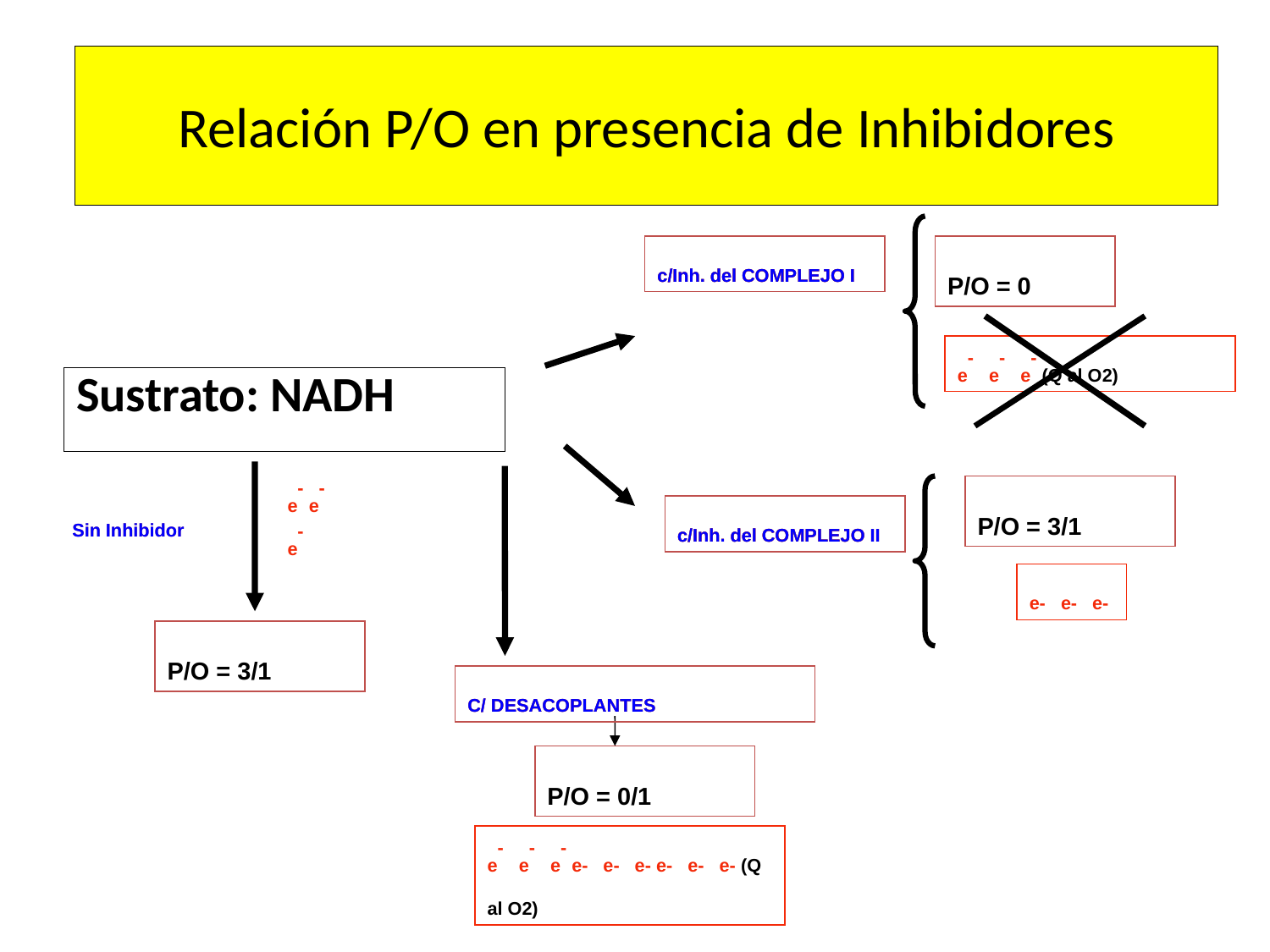

# Relación P/O en presencia de Inhibidores

c/Inh. del COMPLEJO I
c/Inh. del COMPLEJO I
c/Inh. del COMPLEJO I
c/Inh. del COMPLEJO I
P/O = 0

e-   e-   e- (Q al O2)

Sustrato: NADH

e- e- e-

P/O = 3/1
Sin Inhibidor
Sin Inhibidor
c/Inh. del COMPLEJO II
c/Inh. del COMPLEJO II
c/Inh. del COMPLEJO II
c/Inh. del COMPLEJO II
e-   e-   e-
P/O = 3/1
C/ DESACOPLANTES
C/ DESACOPLANTES
C/ DESACOPLANTES

P/O = 0/1
e-   e-   e- e-   e-   e- e-   e-   e- (Q al O2)